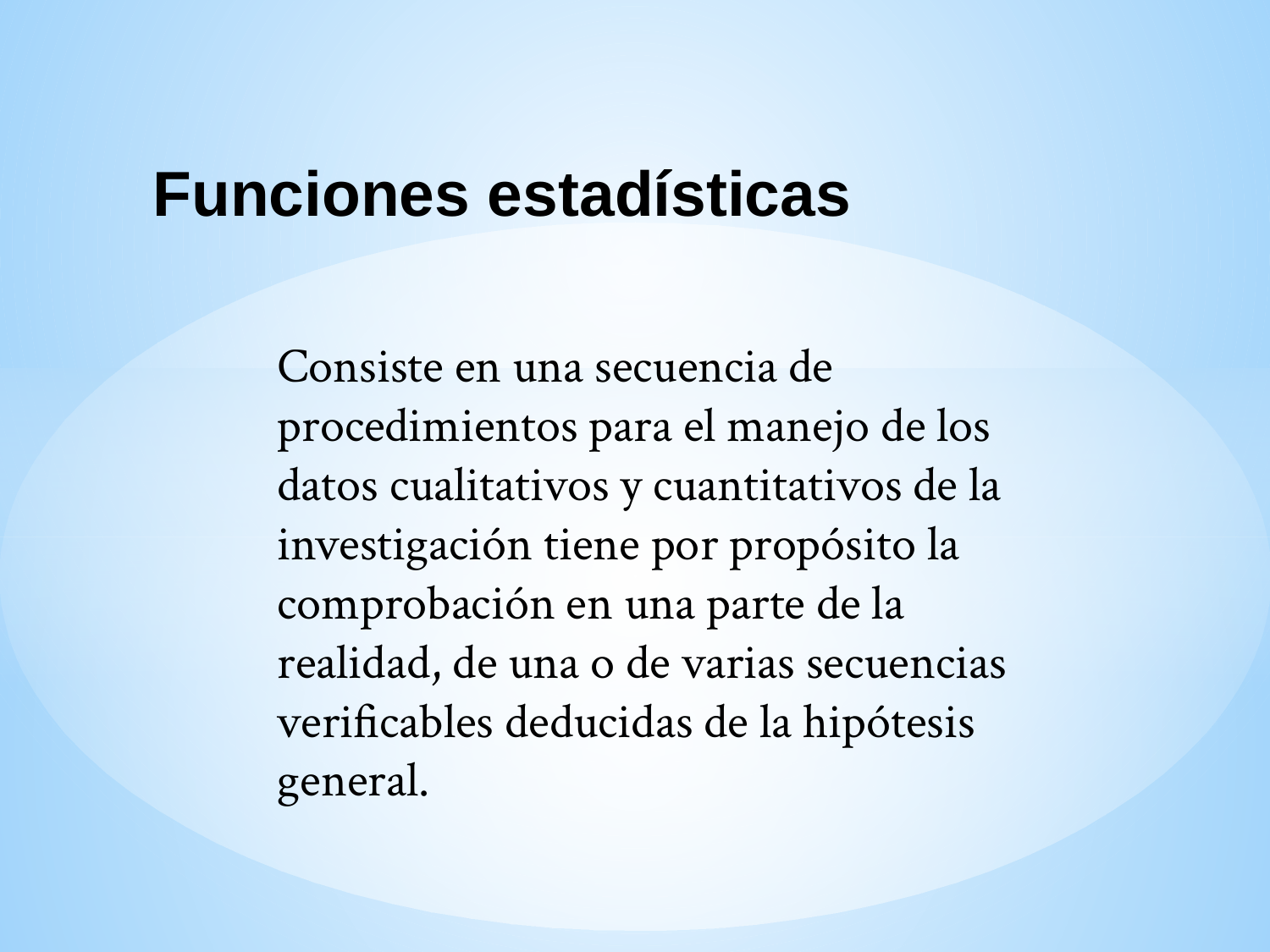

# Funciones estadísticas
Consiste en una secuencia de procedimientos para el manejo de los datos cualitativos y cuantitativos de la investigación tiene por propósito la comprobación en una parte de la realidad, de una o de varias secuencias verificables deducidas de la hipótesis general.